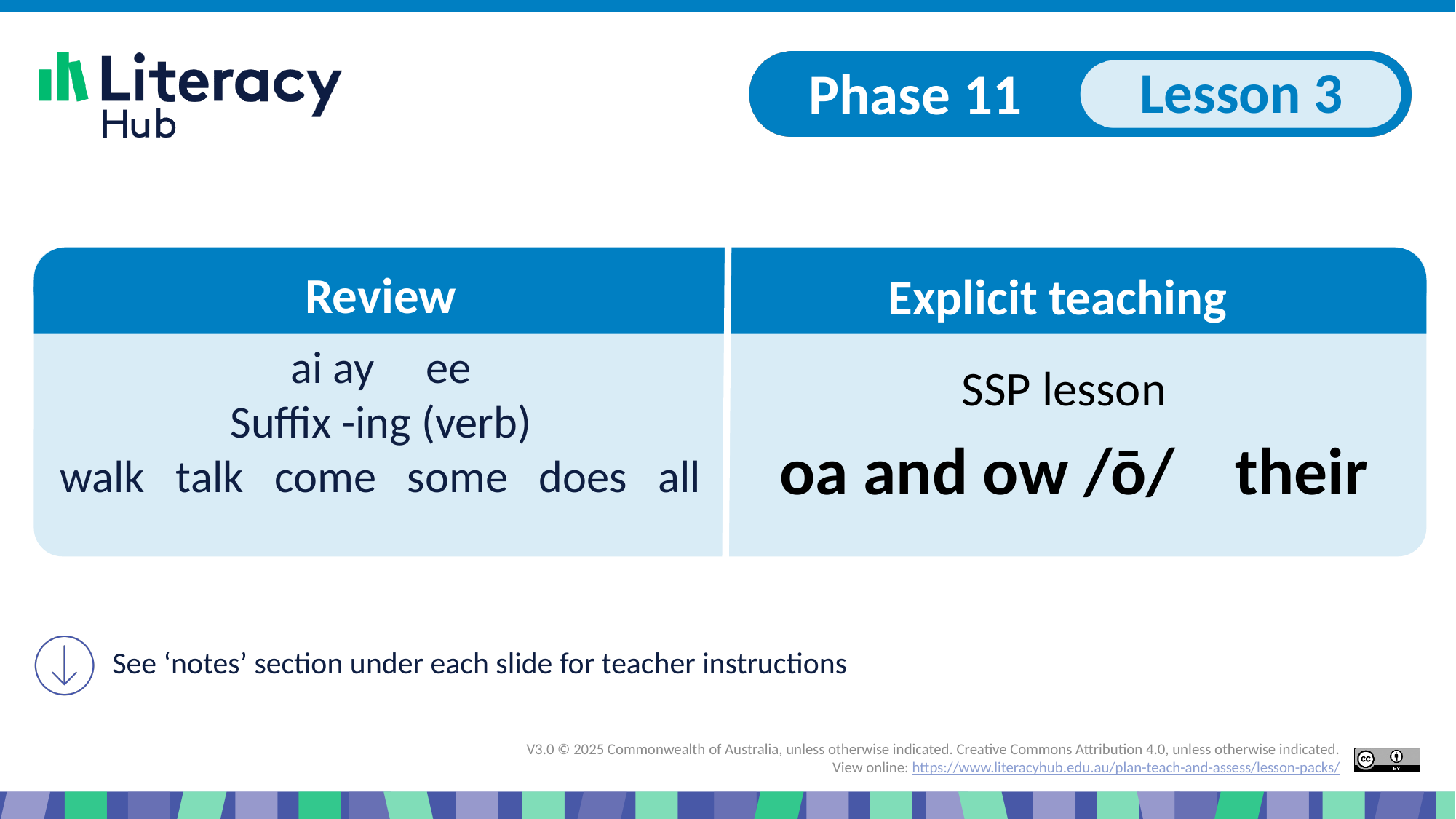

# Slide 1 Explicit teaching
ai ay     ee
Suffix -ing (verb)
walk   talk   come   some   does   all
oa and ow /ō/    their